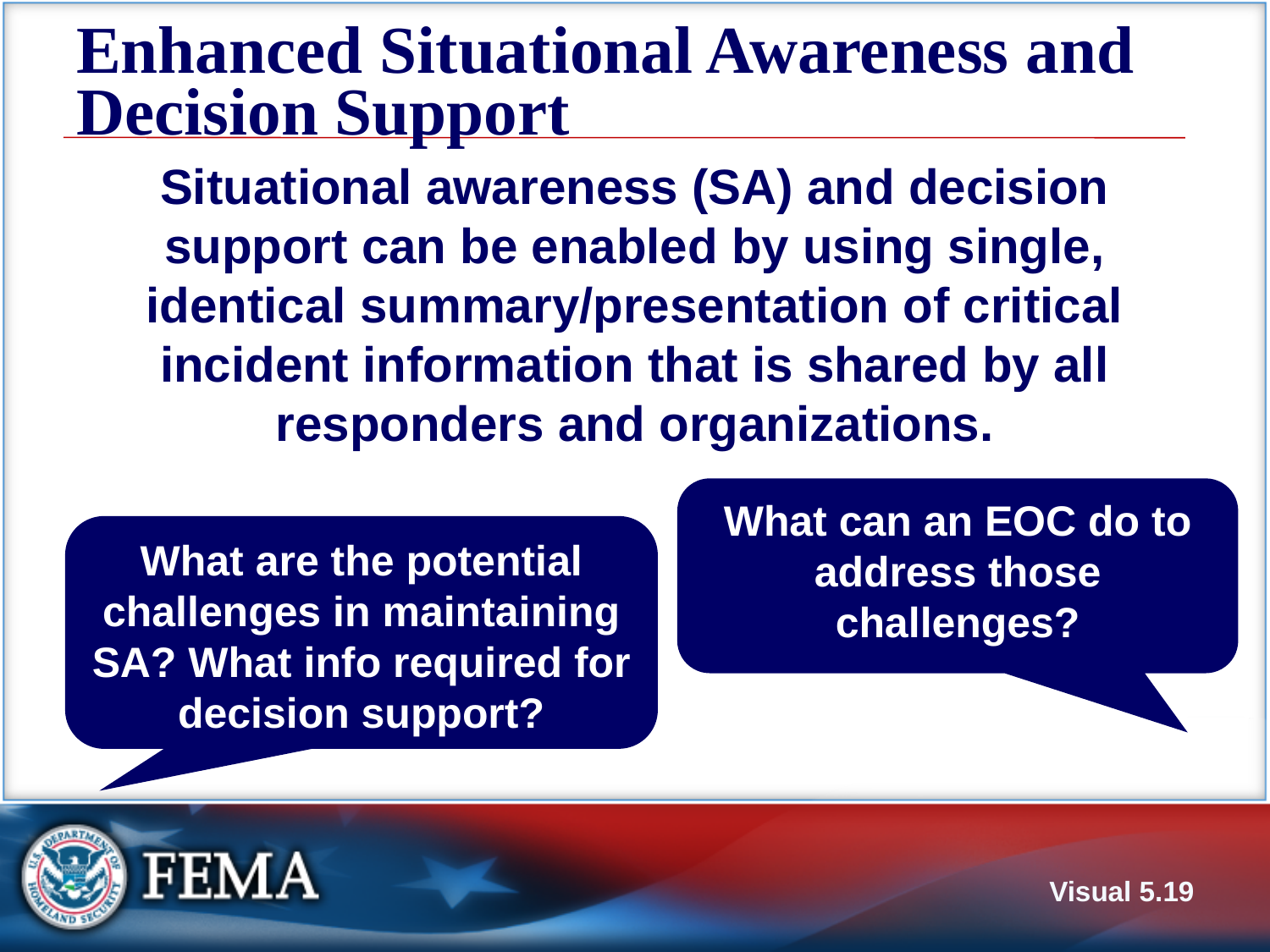

# Enhanced Situational Awareness and Decision Support
Situational awareness (SA) and decision support can be enabled by using single, identical summary/presentation of critical incident information that is shared by all responders and organizations.

What are the potential challenges in maintaining SA? What info required for decision support?

What can an EOC do to address those challenges?
What can an EOC do to address those challenges?
What are the potential challenges in maintaining SA? What info required for decision support?
Visual 5.19